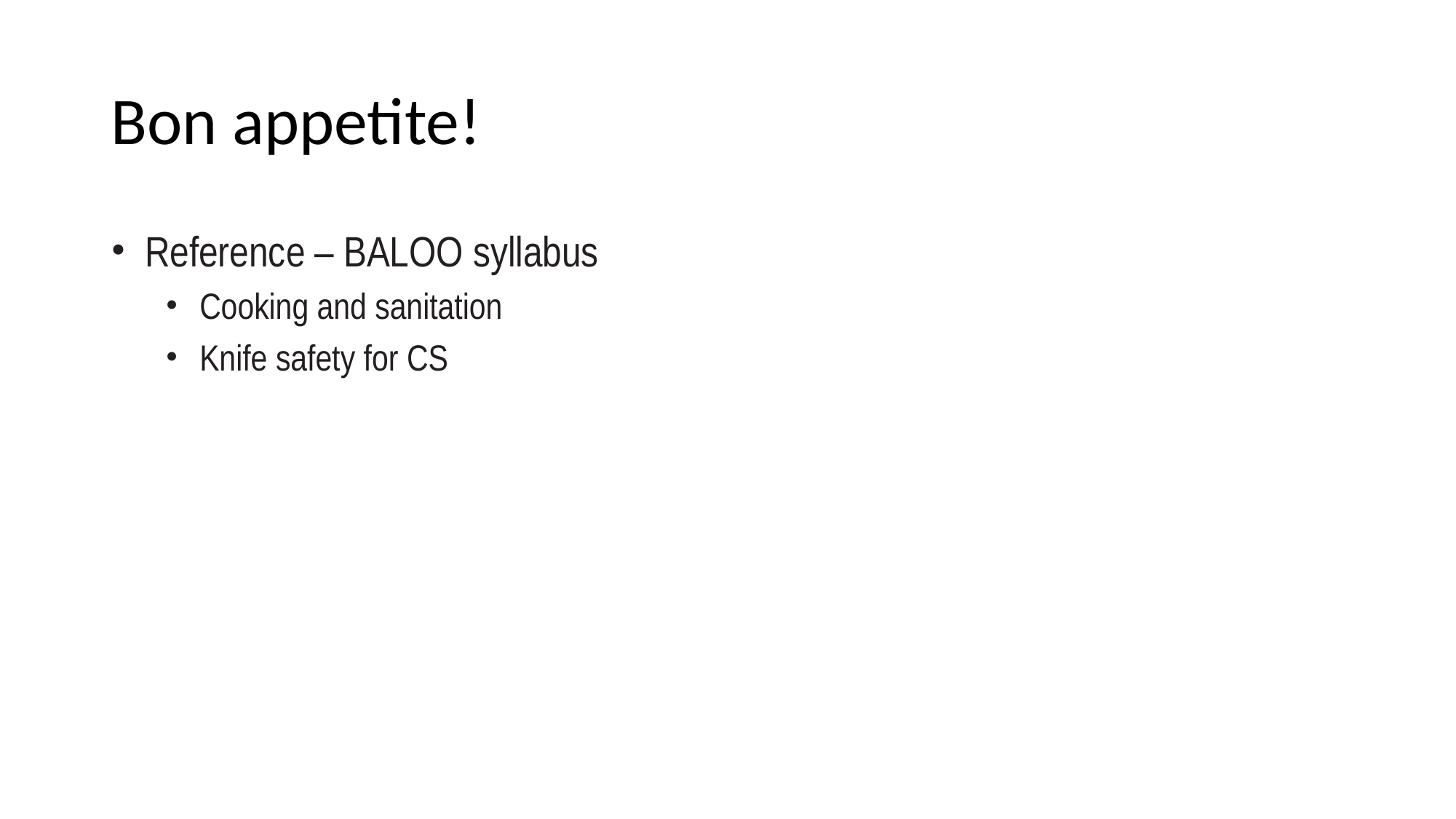

# Bon appetite!
Reference – BALOO syllabus
Cooking and sanitation
Knife safety for CS